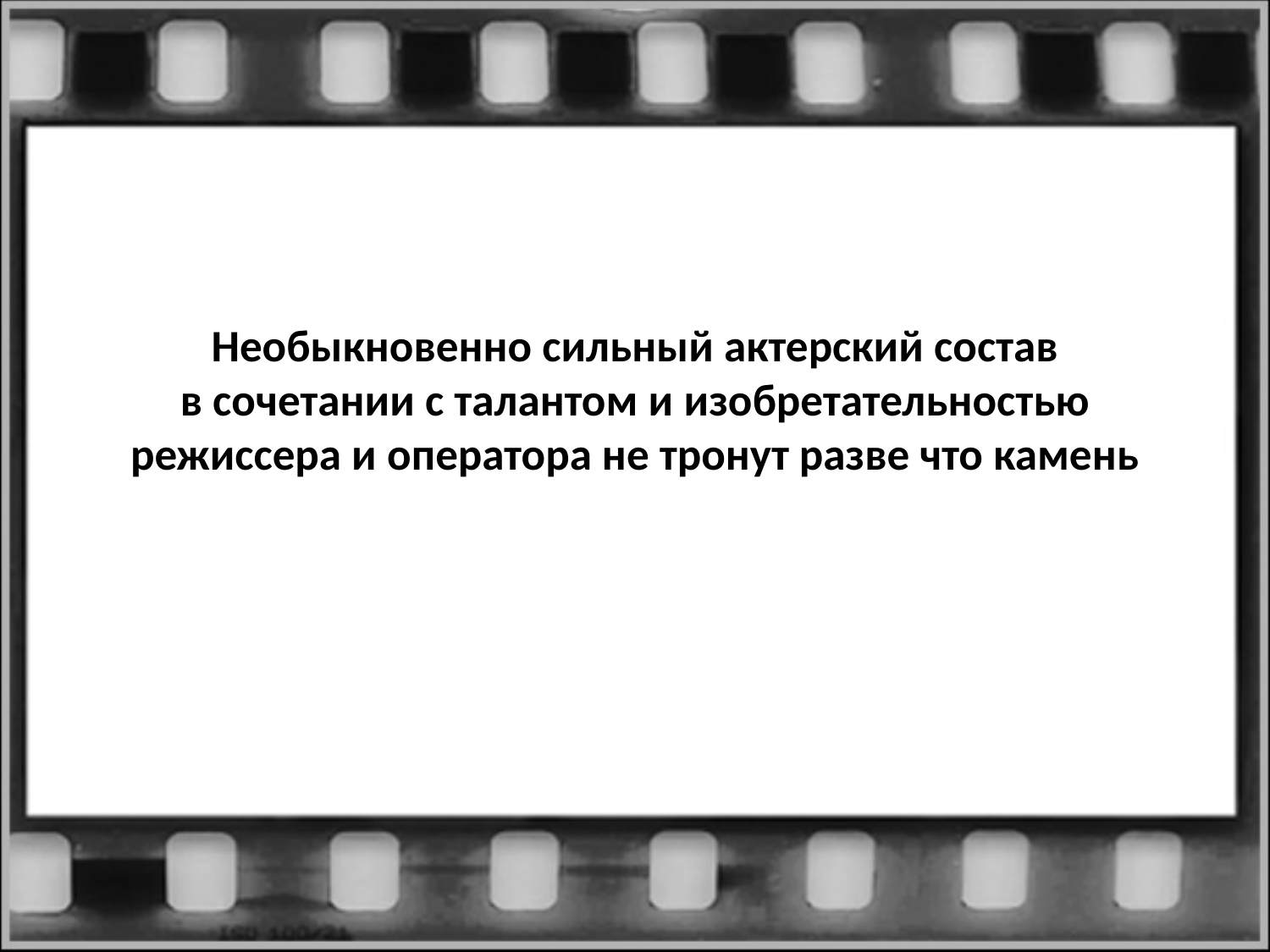

# Необыкновенно сильный актерский состав в сочетании с талантом и изобретательностью режиссера и оператора не тронут разве что камень